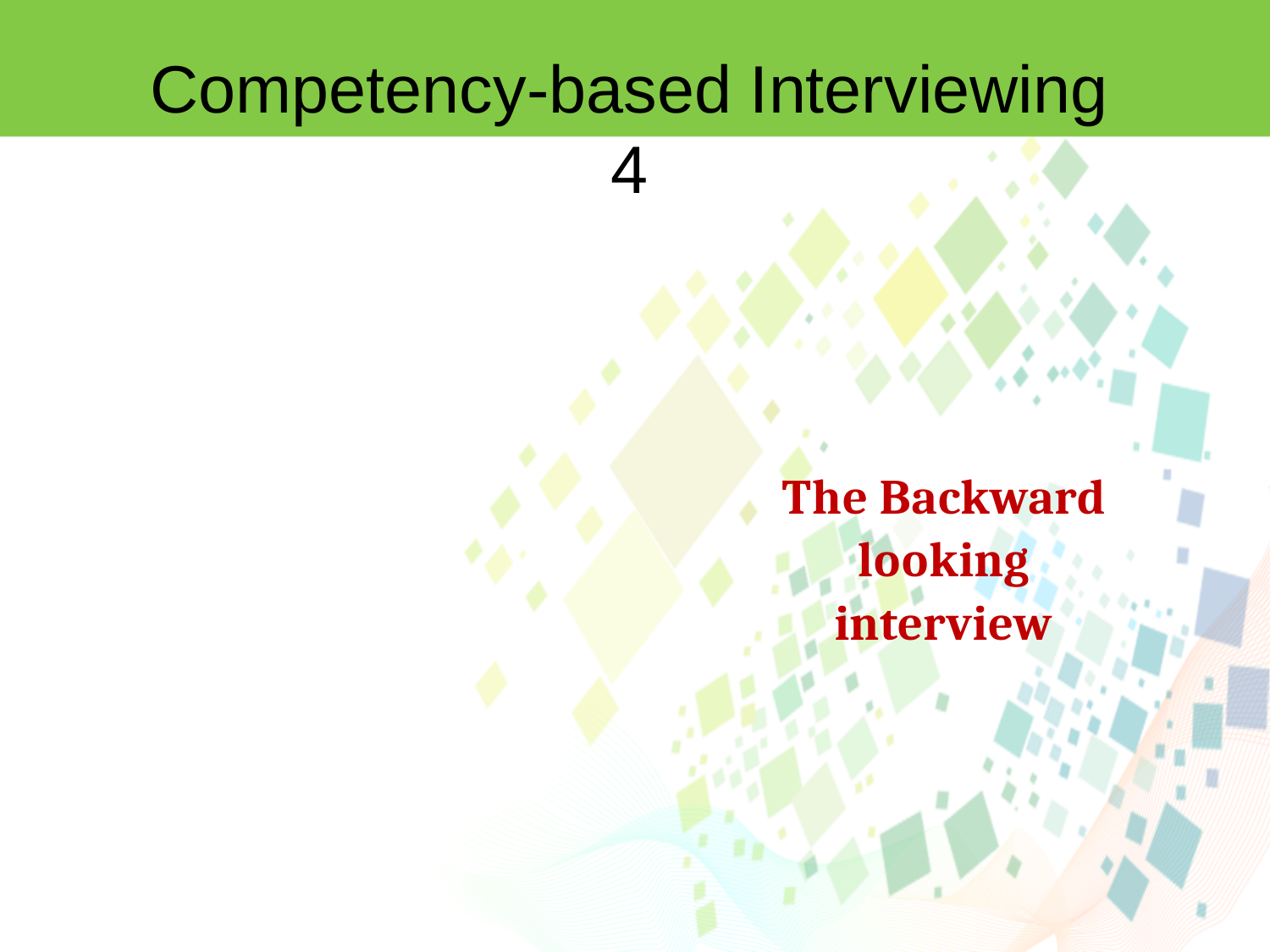

Competency-based Interviewing 4
The Backward looking interview